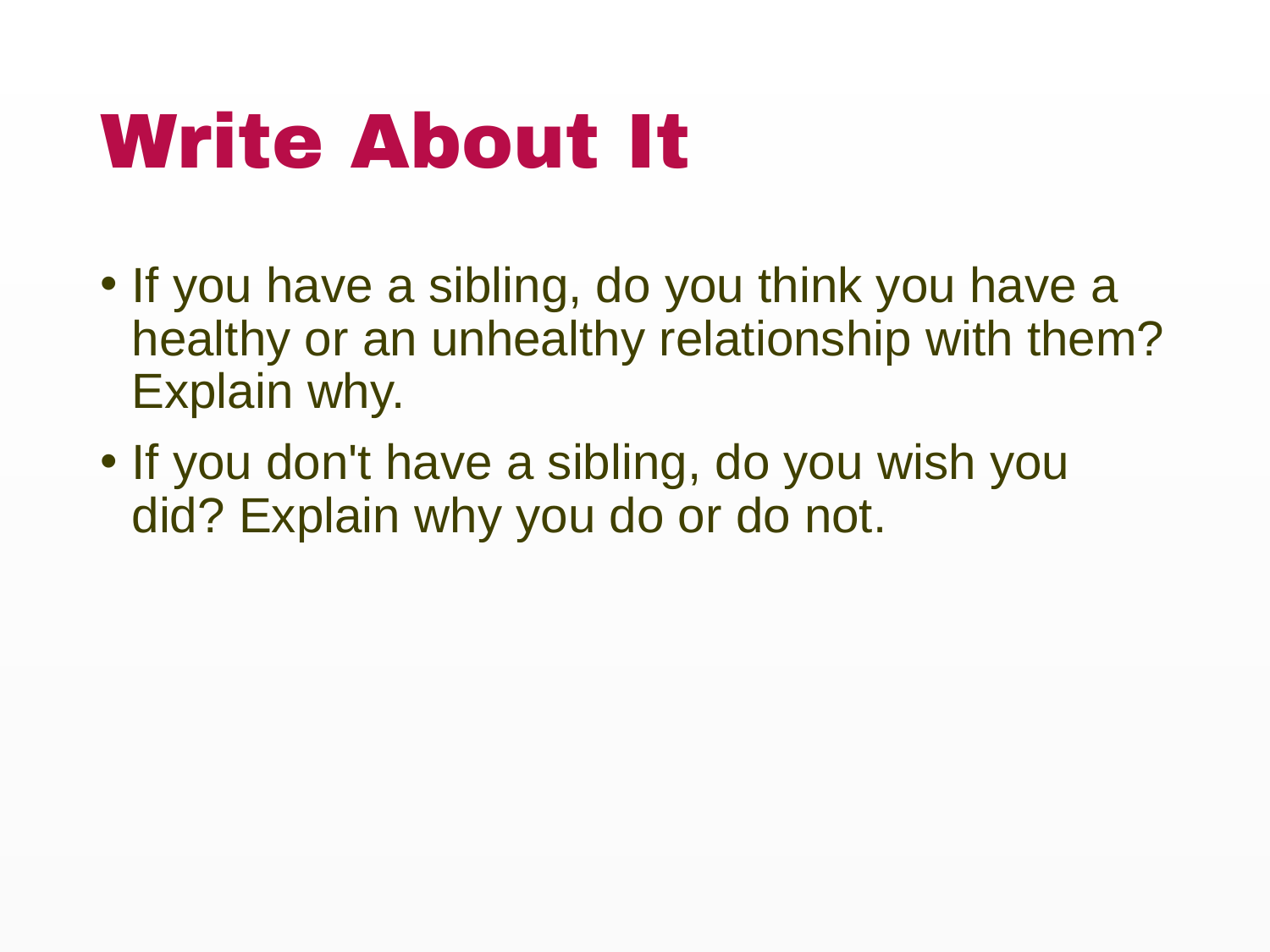

# Write About It
If you have a sibling, do you think you have a healthy or an unhealthy relationship with them? Explain why.
If you don't have a sibling, do you wish you did? Explain why you do or do not.